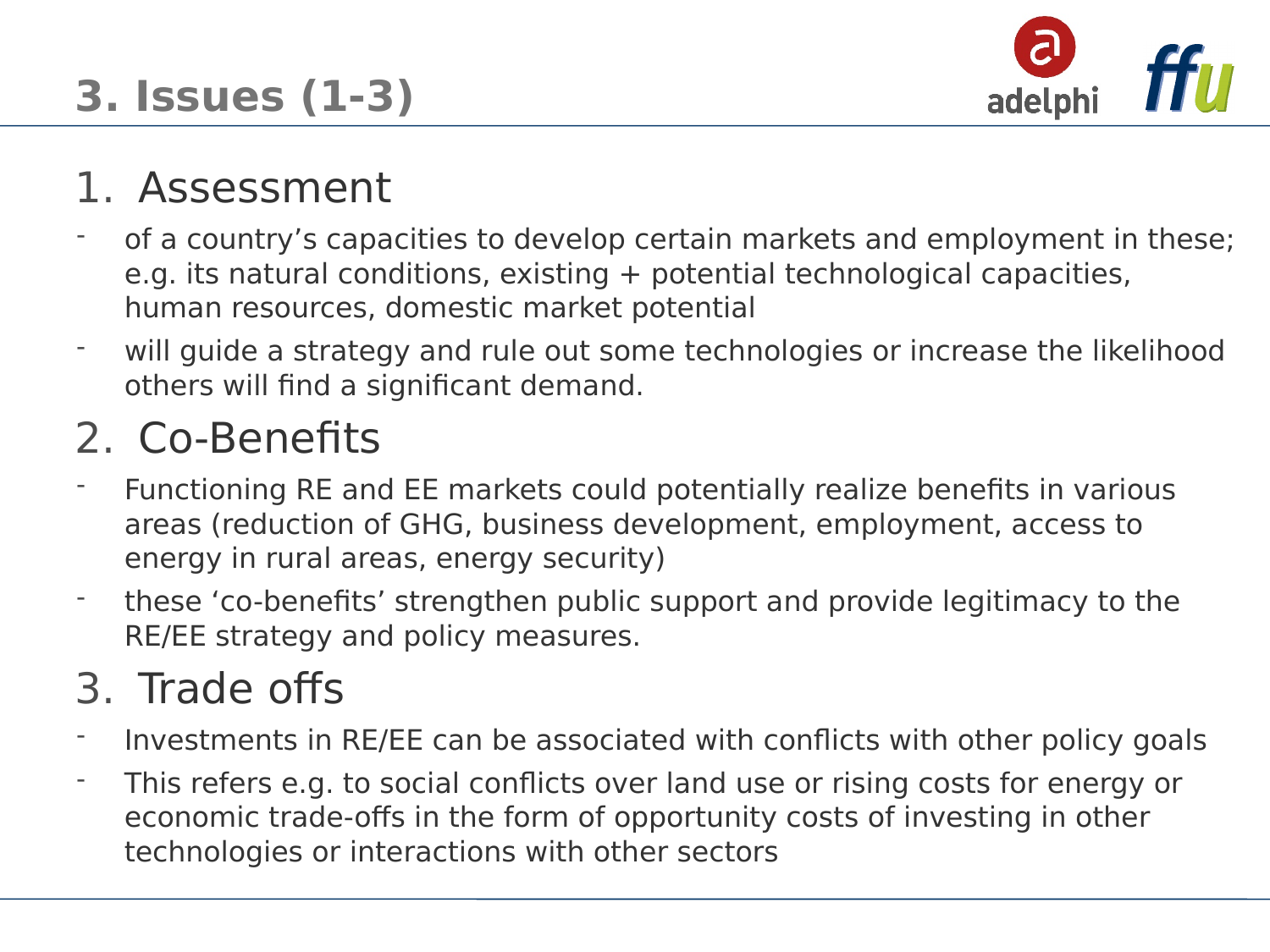

# 3. Issues (1-3)
Assessment
of a country’s capacities to develop certain markets and employment in these; e.g. its natural conditions, existing + potential technological capacities, human resources, domestic market potential
will guide a strategy and rule out some technologies or increase the likelihood others will find a significant demand.
Co-Benefits
Functioning RE and EE markets could potentially realize benefits in various areas (reduction of GHG, business development, employment, access to energy in rural areas, energy security)
these ‘co-benefits’ strengthen public support and provide legitimacy to the RE/EE strategy and policy measures.
Trade offs
Investments in RE/EE can be associated with conflicts with other policy goals
This refers e.g. to social conflicts over land use or rising costs for energy or economic trade-offs in the form of opportunity costs of investing in other technologies or interactions with other sectors